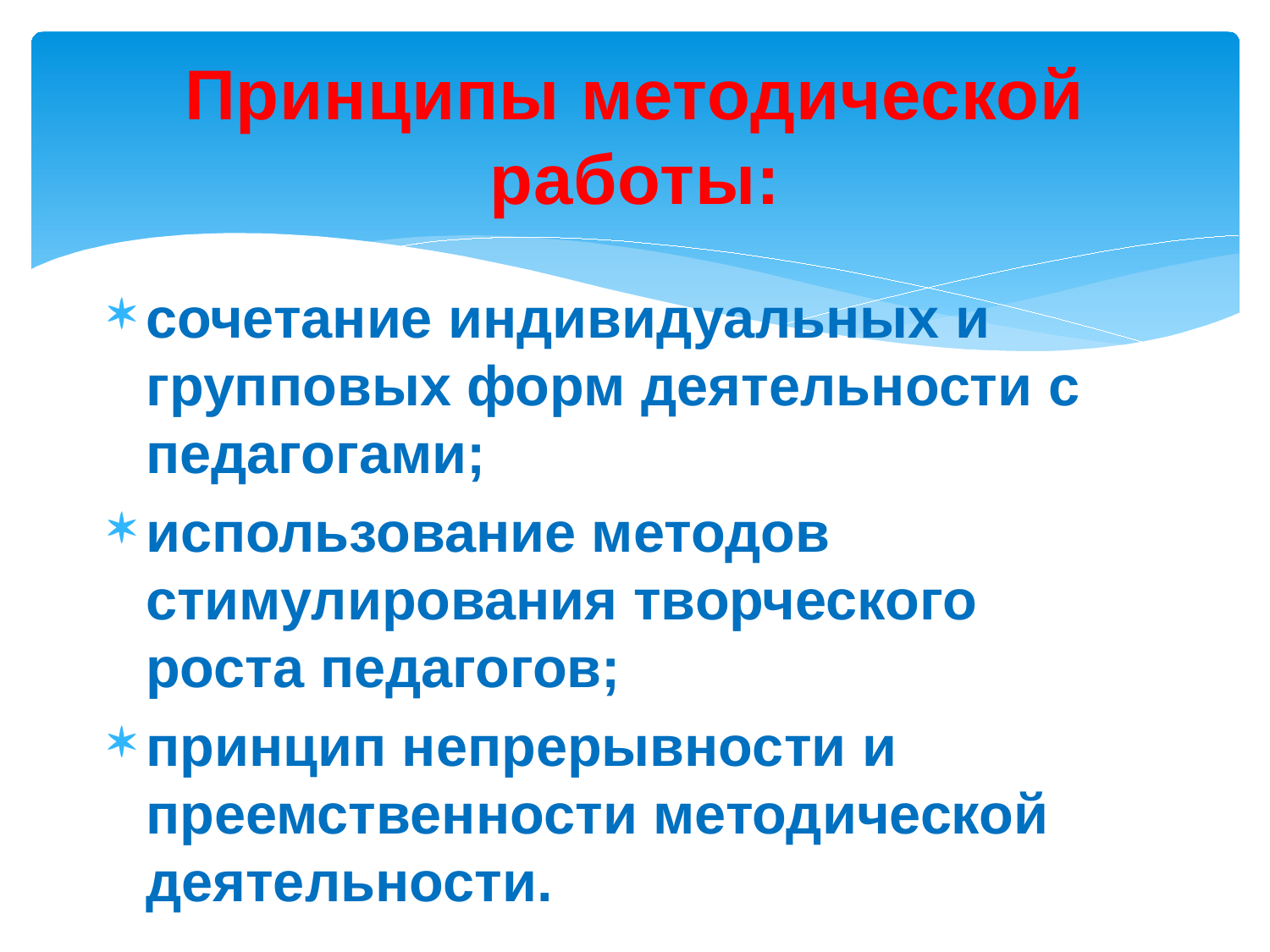

# Принципы методической работы:
сочетание индивидуальных и групповых форм деятельности с педагогами;
использование методов стимулирования творческого роста педагогов;
принцип непрерывности и преемственности методической деятельности.